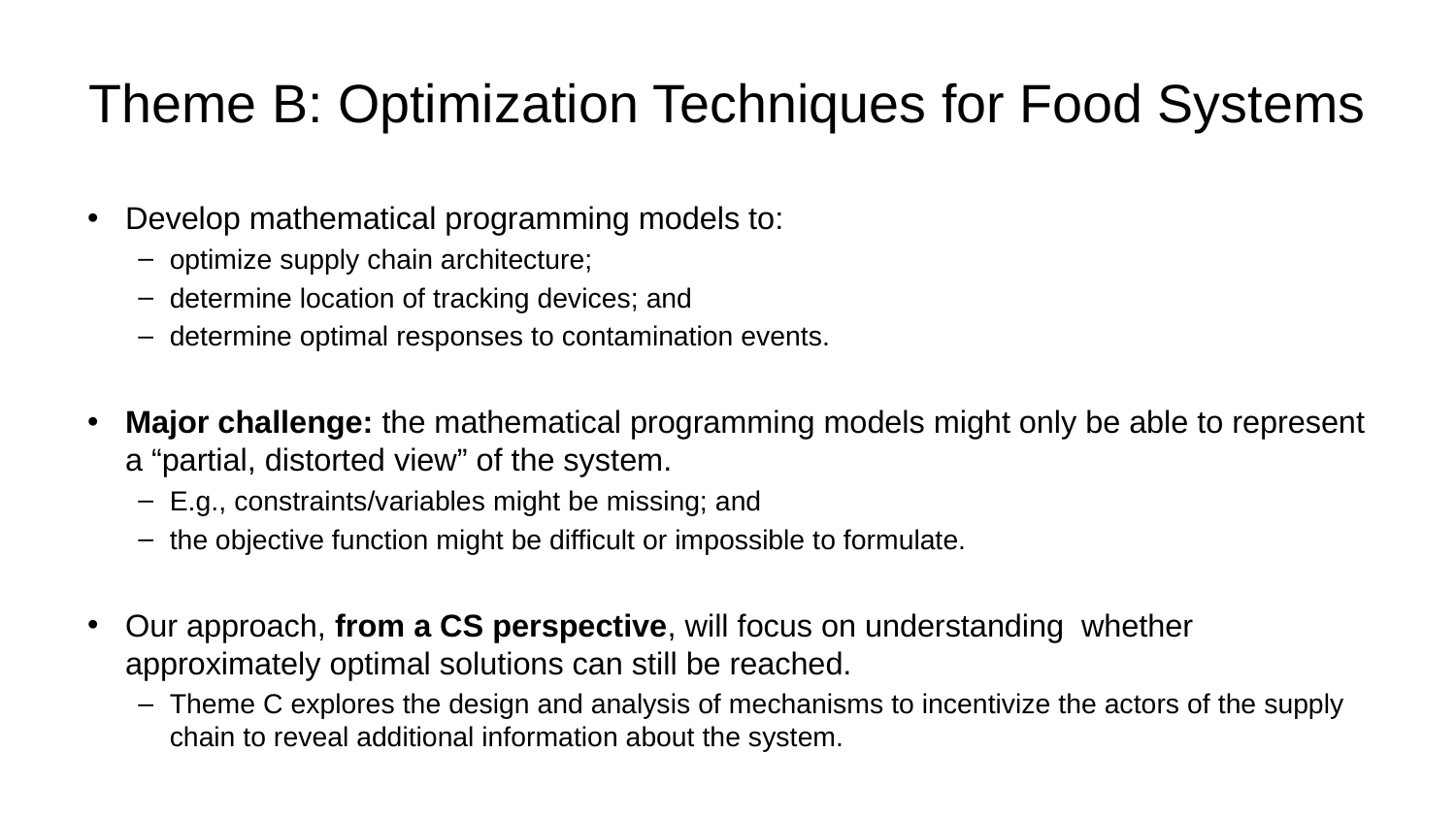

# Theme B: Optimization Techniques for Food Systems
Develop mathematical programming models to:
optimize supply chain architecture;
determine location of tracking devices; and
determine optimal responses to contamination events.

Major challenge: the mathematical programming models might only be able to represent a “partial, distorted view” of the system.
E.g., constraints/variables might be missing; and
the objective function might be difficult or impossible to formulate.

Our approach, from a CS perspective, will focus on understanding  whether approximately optimal solutions can still be reached.
Theme C explores the design and analysis of mechanisms to incentivize the actors of the supply chain to reveal additional information about the system.